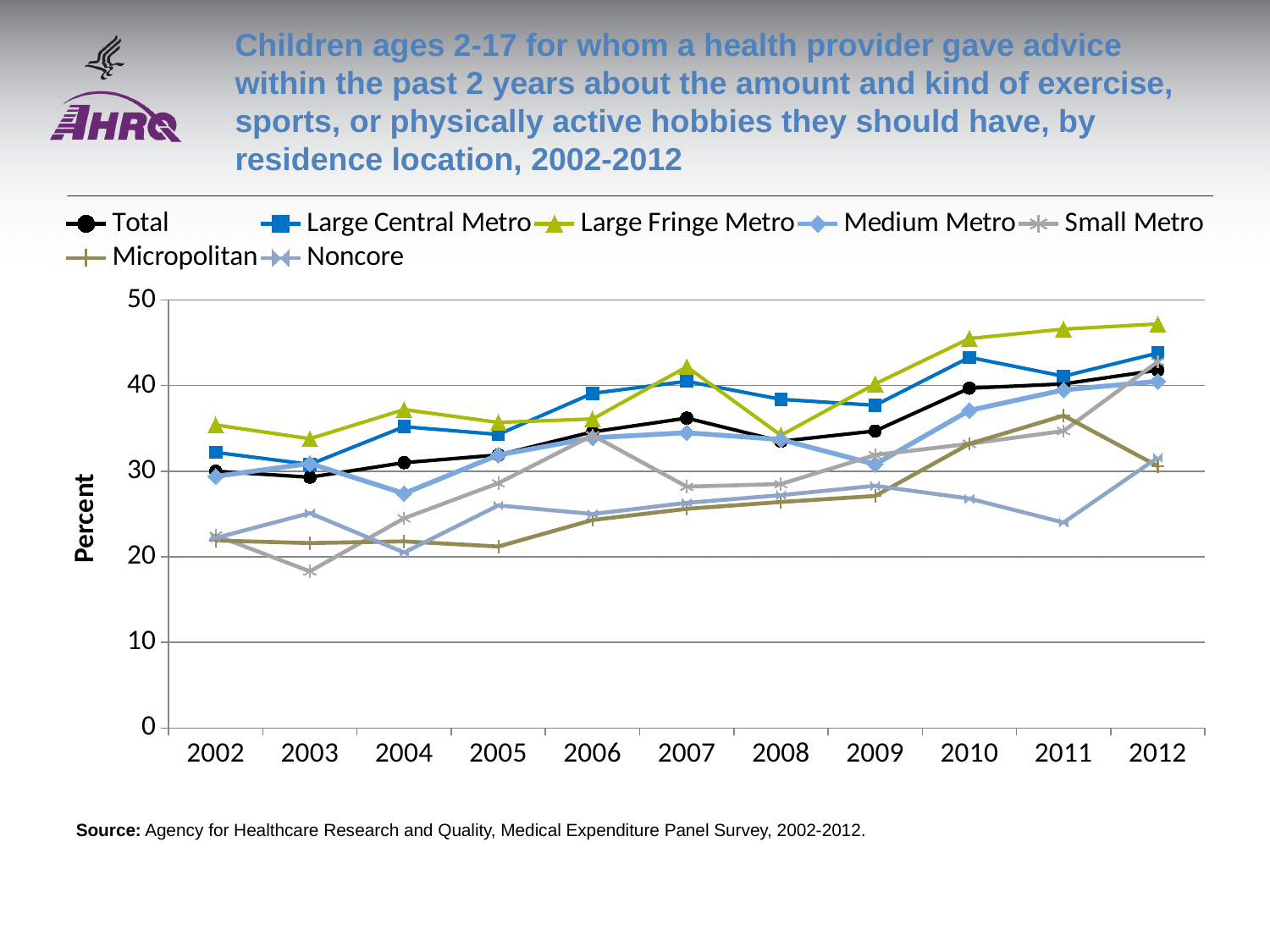

# Children ages 2-17 for whom a health provider gave advice within the past 2 years about the amount and kind of exercise, sports, or physically active hobbies they should have, by residence location, 2002-2012

### Chart

| Category | Total | Large Central Metro | Large Fringe Metro | Medium Metro | Small Metro | Micropolitan | Noncore |
|---|---|---|---|---|---|---|---|
| 2002 | 30.0 | 32.2 | 35.4 | 29.4 | 22.5 | 21.9 | 22.2 |
| 2003 | 29.3 | 30.8 | 33.80000000000001 | 30.9 | 18.3 | 21.6 | 25.1 |
| 2004 | 31.0 | 35.2 | 37.2 | 27.4 | 24.5 | 21.8 | 20.5 |
| 2005 | 31.9 | 34.30000000000001 | 35.7 | 31.9 | 28.6 | 21.2 | 26.0 |
| 2006 | 34.6 | 39.1 | 36.1 | 33.9 | 34.2 | 24.3 | 25.0 |
| 2007 | 36.2 | 40.5 | 42.2 | 34.5 | 28.2 | 25.6 | 26.3 |
| 2008 | 33.5 | 38.4 | 34.2 | 33.7 | 28.5 | 26.4 | 27.2 |
| 2009 | 34.7 | 37.7 | 40.2 | 30.8 | 31.9 | 27.1 | 28.3 |
| 2010 | 39.7 | 43.3 | 45.5 | 37.1 | 33.2 | 33.2 | 26.8 |
| 2011 | 40.2 | 41.1 | 46.6 | 39.5 | 34.7 | 36.5 | 24.0 |
| 2012 | 41.8 | 43.8 | 47.2 | 40.5 | 42.8 | 30.6 | 31.6 |
Source: Agency for Healthcare Research and Quality, Medical Expenditure Panel Survey, 2002-2012.